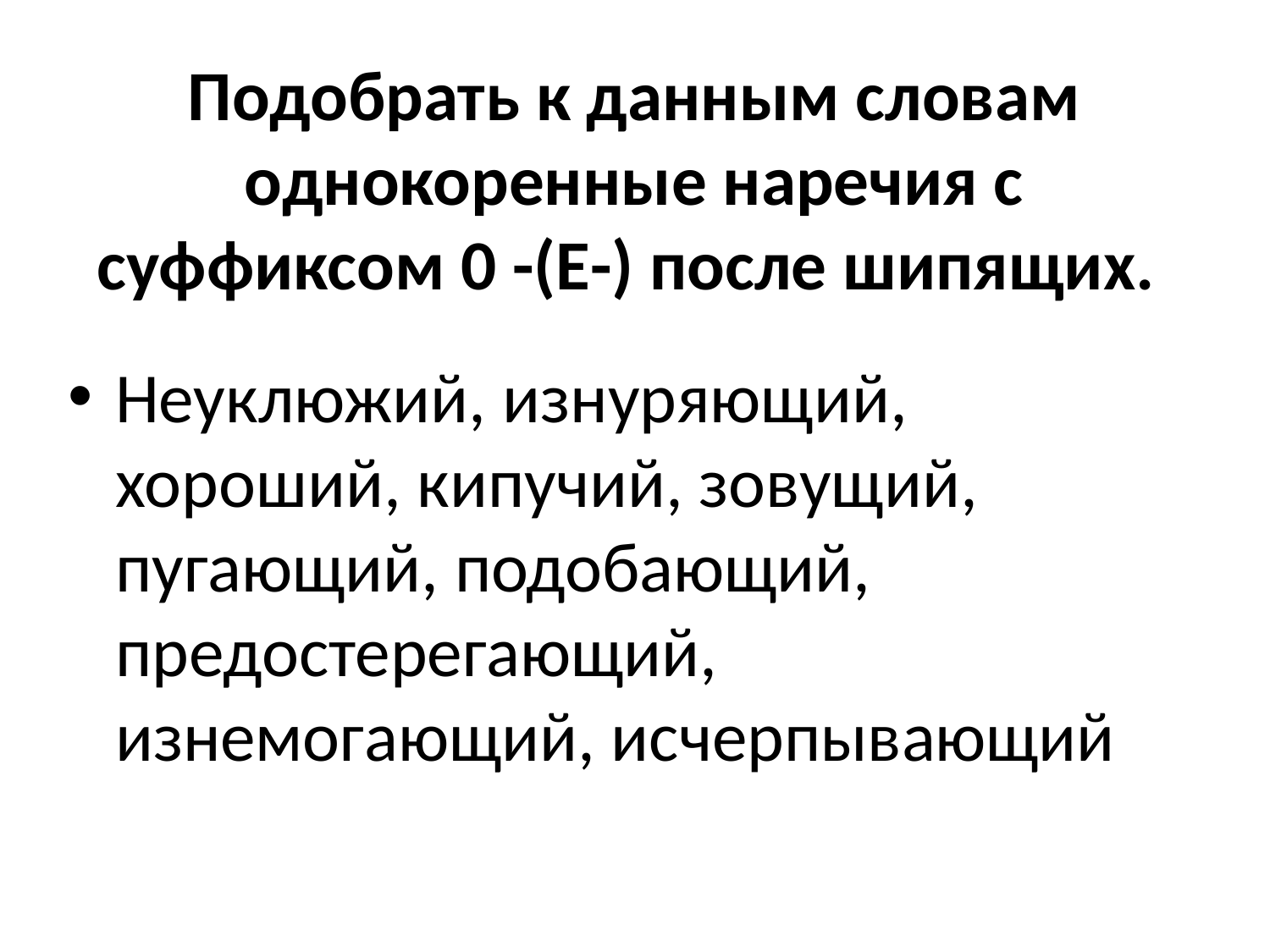

# Подобрать к данным словам однокоренные наречия с суффиксом 0 -(Е-) после шипящих.
Неуклюжий, изнуряющий, хороший, кипучий, зовущий, пугающий, подобающий, предостерегающий, изнемогающий, исчерпывающий